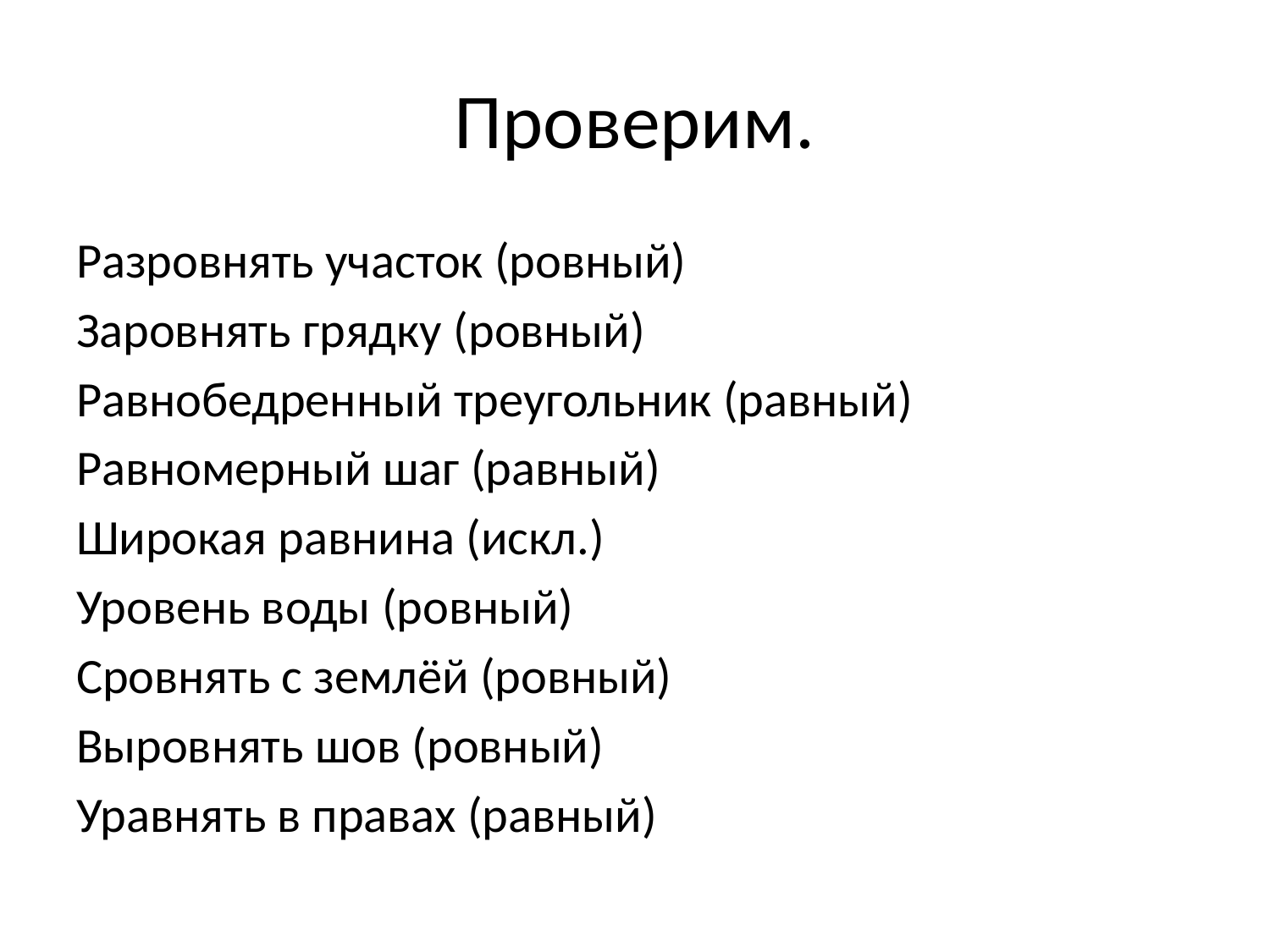

# Проверим.
Разровнять участок (ровный)
Заровнять грядку (ровный)
Равнобедренный треугольник (равный)
Равномерный шаг (равный)
Широкая равнина (искл.)
Уровень воды (ровный)
Сровнять с землёй (ровный)
Выровнять шов (ровный)
Уравнять в правах (равный)